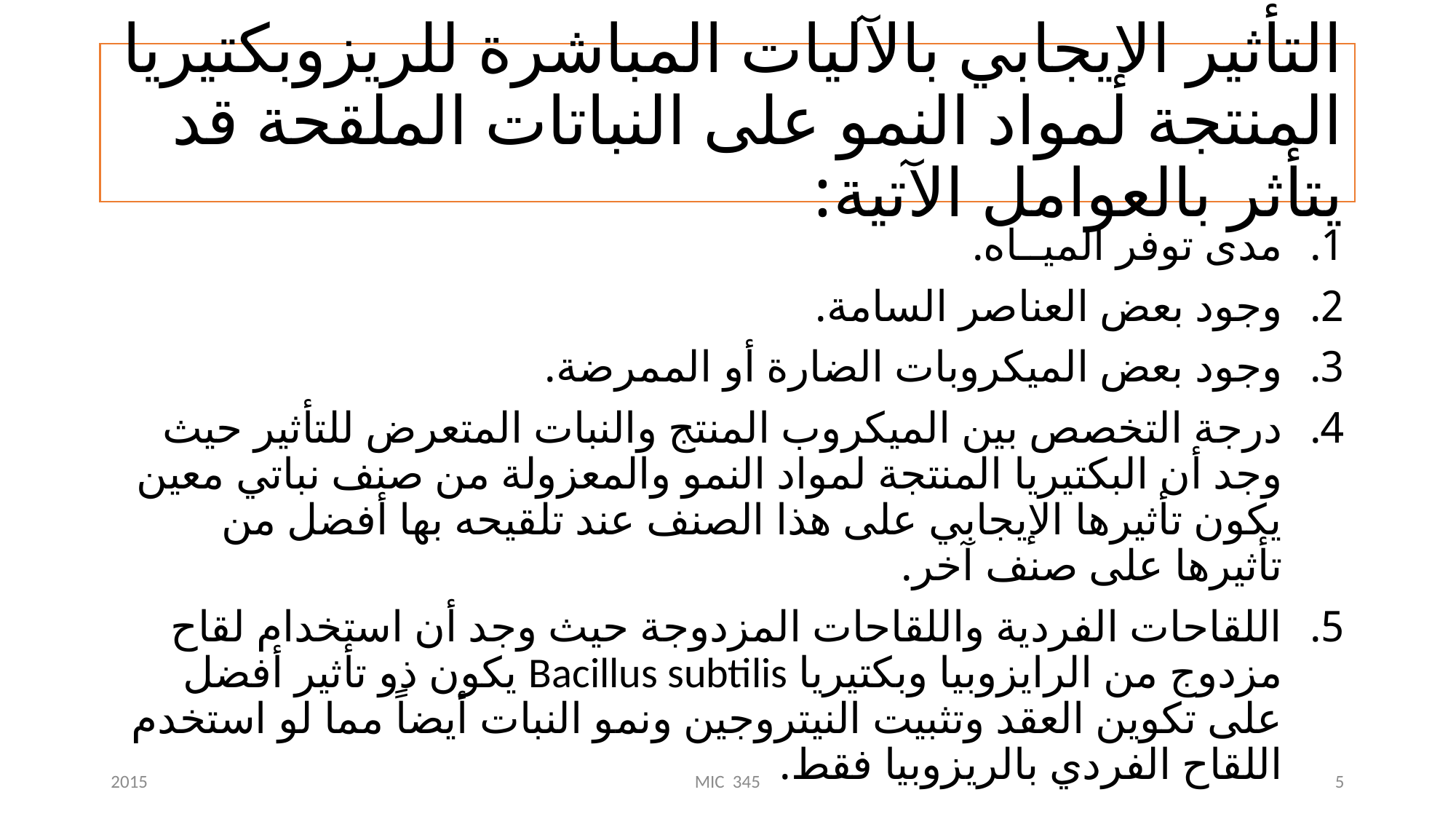

# التأثير الإيجابي بالآليات المباشرة للريزوبكتيريا المنتجة لمواد النمو على النباتات الملقحة قد يتأثر بالعوامل الآتية:
مدى توفر الميــاه.
وجود بعض العناصر السامة.
وجود بعض الميكروبات الضارة أو الممرضة.
درجة التخصص بين الميكروب المنتج والنبات المتعرض للتأثير حيث  وجد أن البكتيريا المنتجة لمواد النمو والمعزولة من صنف نباتي معين يكون تأثيرها الإيجابي على هذا الصنف عند تلقيحه بها أفضل من تأثيرها على صنف آخر.
اللقاحات الفردية واللقاحات المزدوجة حيث وجد أن استخدام لقاح مزدوج من الرايزوبيا وبكتيريا Bacillus subtilis يكون ذو تأثير أفضل على تكوين العقد وتثبيت النيتروجين ونمو النبات أيضاً مما لو استخدم اللقاح الفردي بالريزوبيا فقط.
2015
MIC  345
5